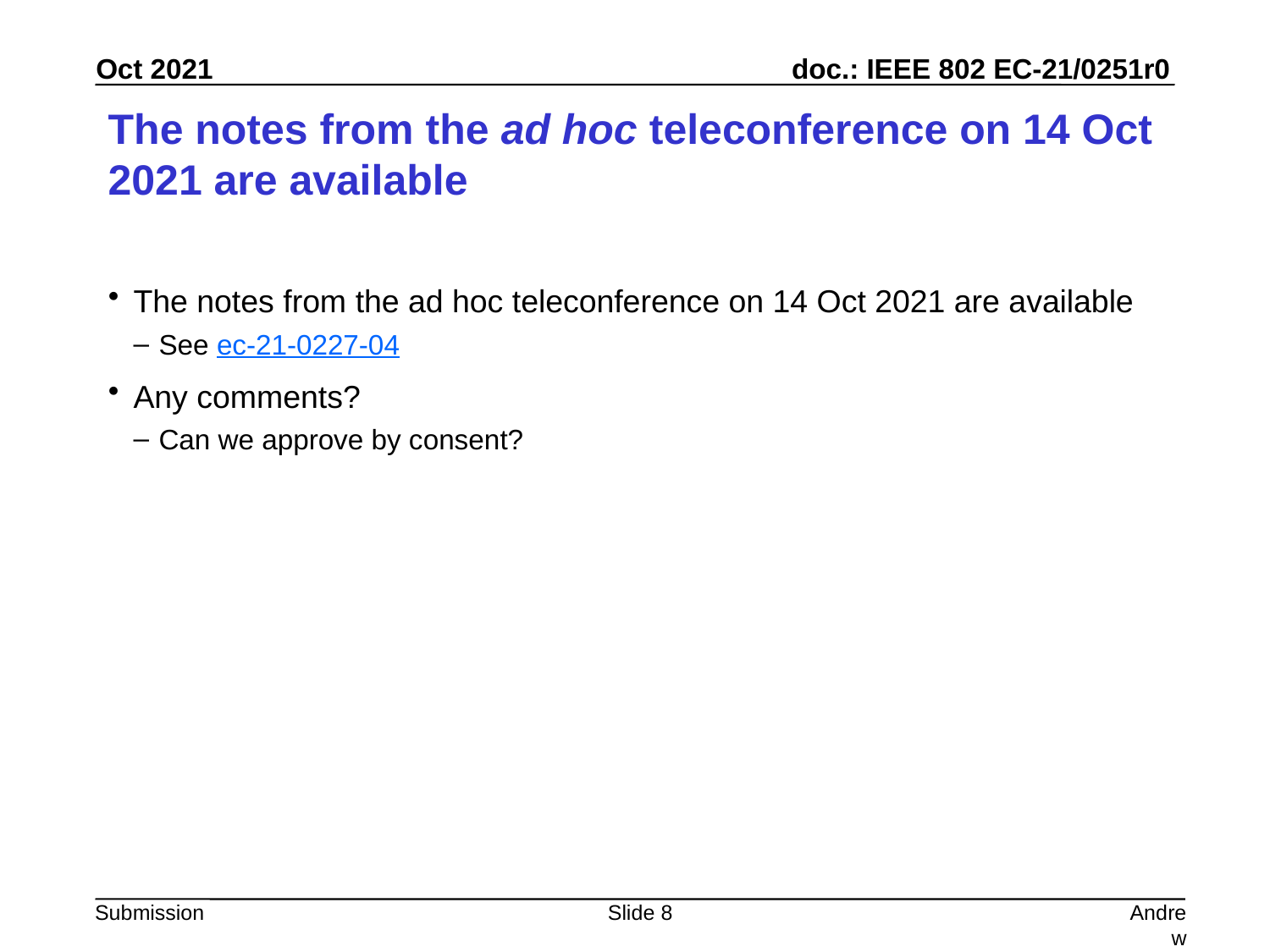

# The notes from the ad hoc teleconference on 14 Oct 2021 are available
The notes from the ad hoc teleconference on 14 Oct 2021 are available
See ec-21-0227-04
Any comments?
Can we approve by consent?
Slide 8
Andrew Myles, Cisco